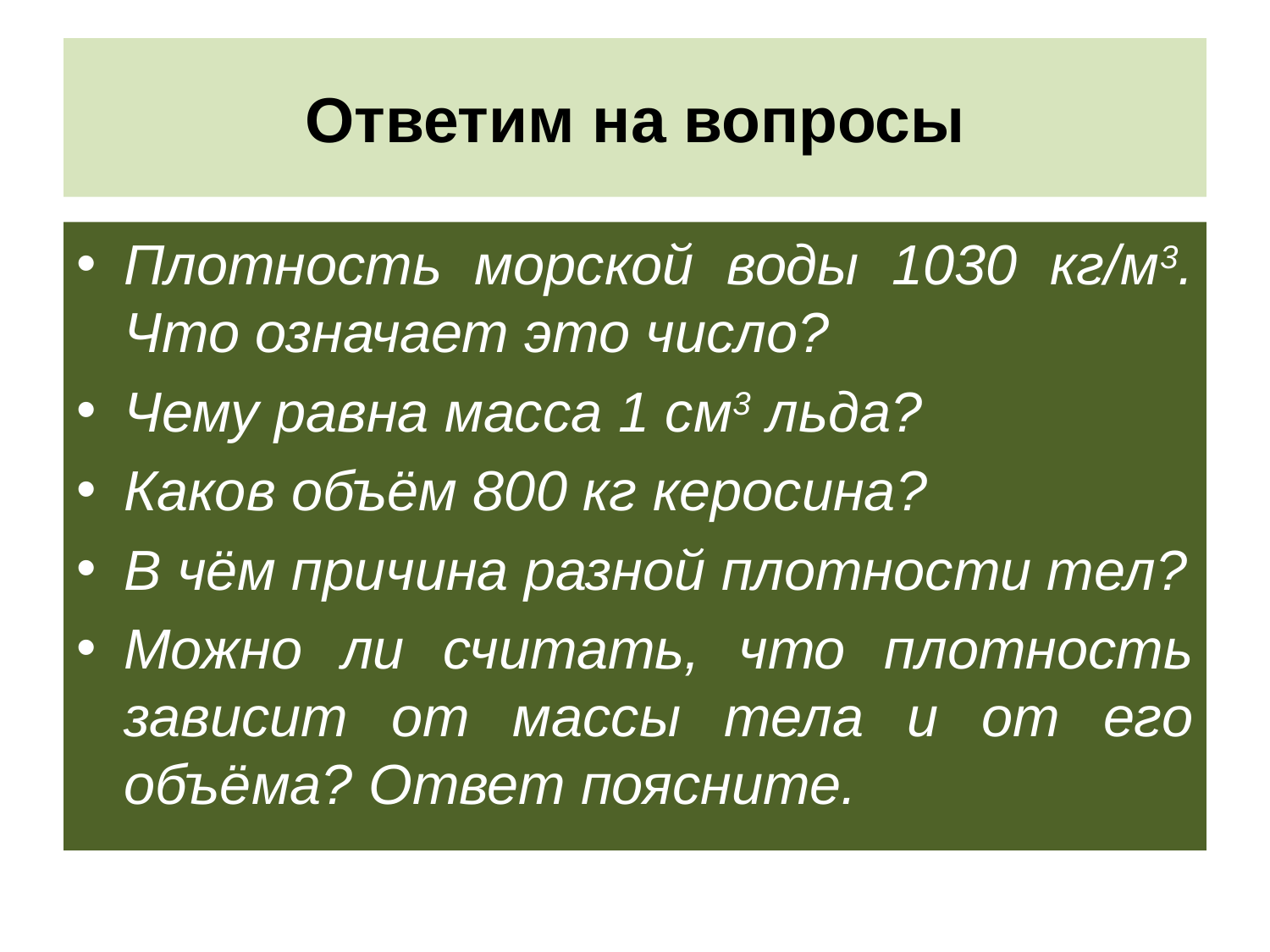

# Ответим на вопросы
Плотность морской воды 1030 кг/м3. Что означает это число?
Чему равна масса 1 см3 льда?
Каков объём 800 кг керосина?
В чём причина разной плотности тел?
Можно ли считать, что плотность зависит от массы тела и от его объёма? Ответ поясните.